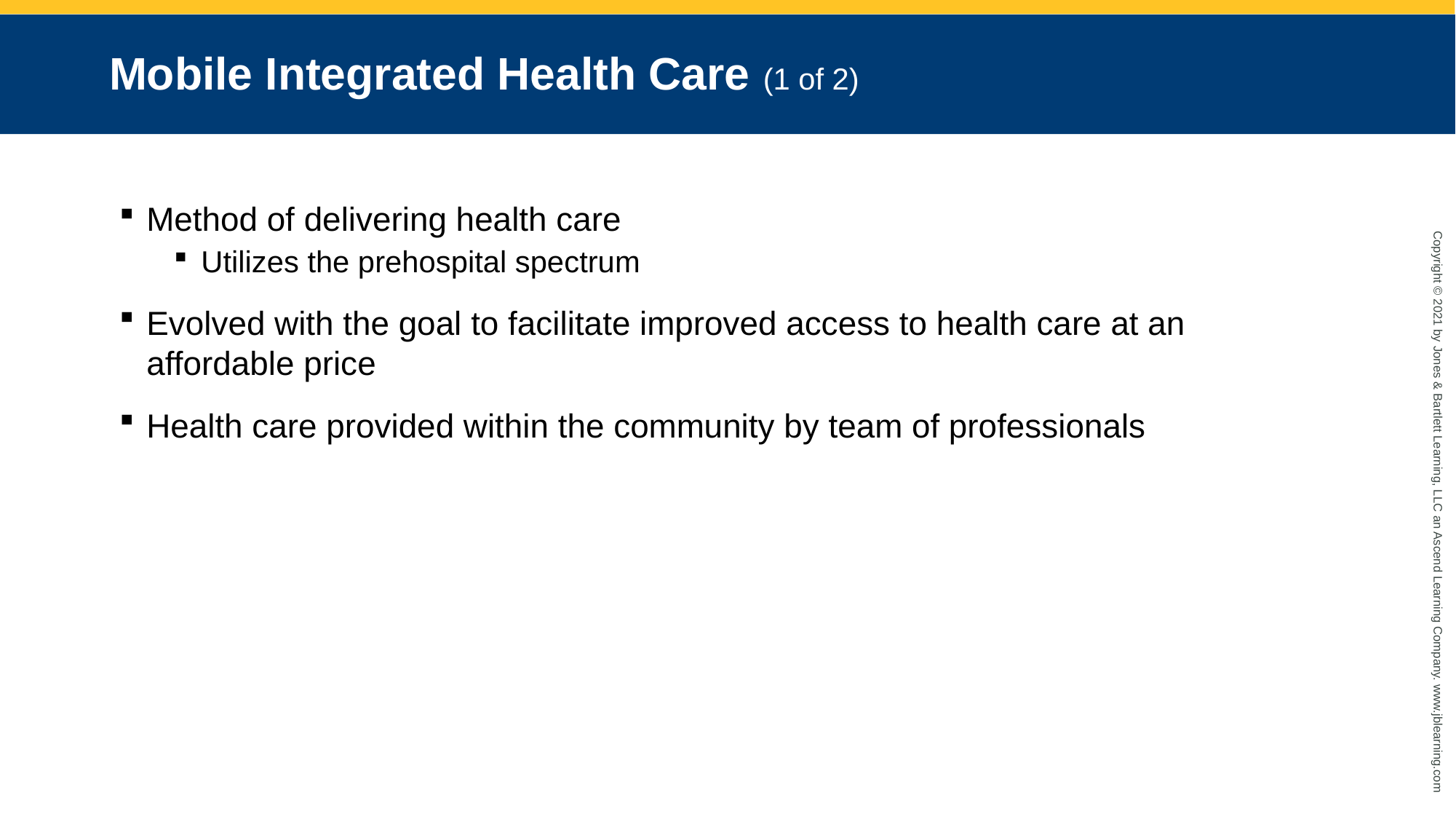

Mobile Integrated Health Care (1 of 2)
Method of delivering health care
Utilizes the prehospital spectrum
Evolved with the goal to facilitate improved access to health care at an affordable price
Health care provided within the community by team of professionals